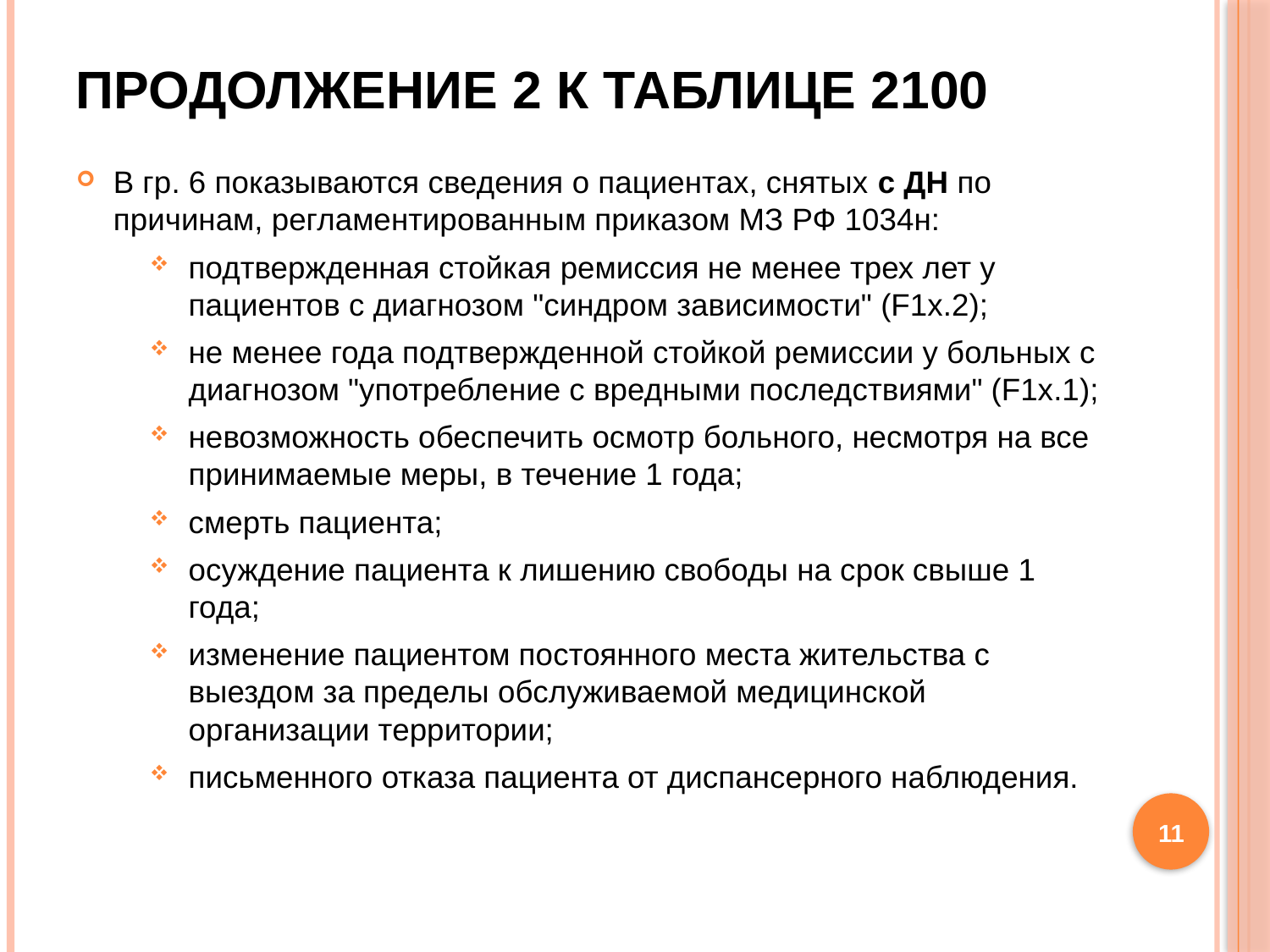

# Продолжение 2 к таблице 2100
В гр. 6 показываются сведения о пациентах, снятых с ДН по причинам, регламентированным приказом МЗ РФ 1034н:
подтвержденная стойкая ремиссия не менее трех лет у пациентов с диагнозом "синдром зависимости" (F1x.2);
не менее года подтвержденной стойкой ремиссии у больных с диагнозом "употребление с вредными последствиями" (F1x.1);
невозможность обеспечить осмотр больного, несмотря на все принимаемые меры, в течение 1 года;
смерть пациента;
осуждение пациента к лишению свободы на срок свыше 1 года;
изменение пациентом постоянного места жительства с выездом за пределы обслуживаемой медицинской организации территории;
письменного отказа пациента от диспансерного наблюдения.
11